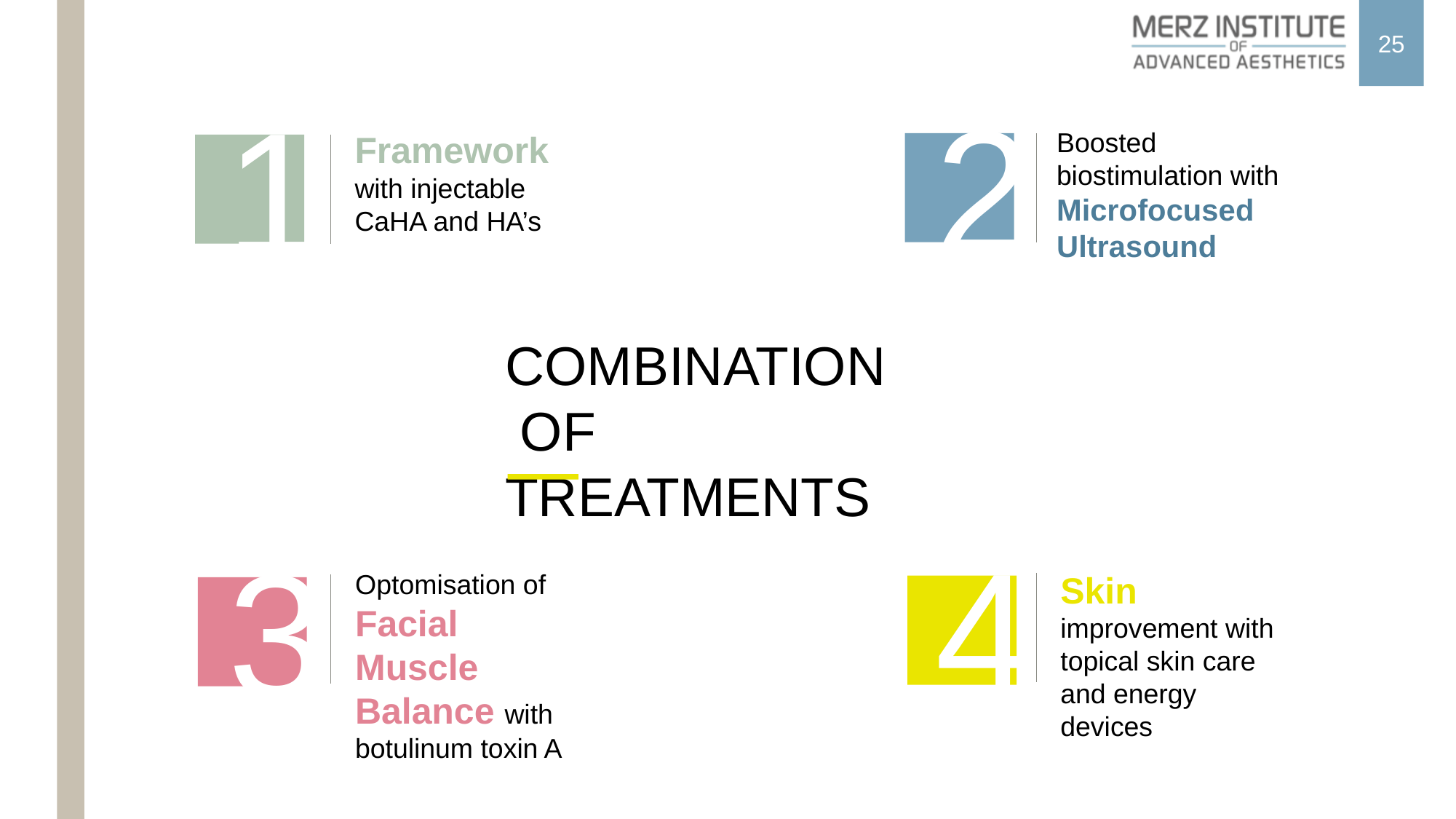

25
2

1

Boosted biostimulation with Microfocused Ultrasound
Framework with injectable CaHA and HA’s
COMBINATION  OF TREATMENTS

4

3

Optomisation of Facial Muscle Balance with botulinum toxin A
Skin improvement with topical skin care and energy devices